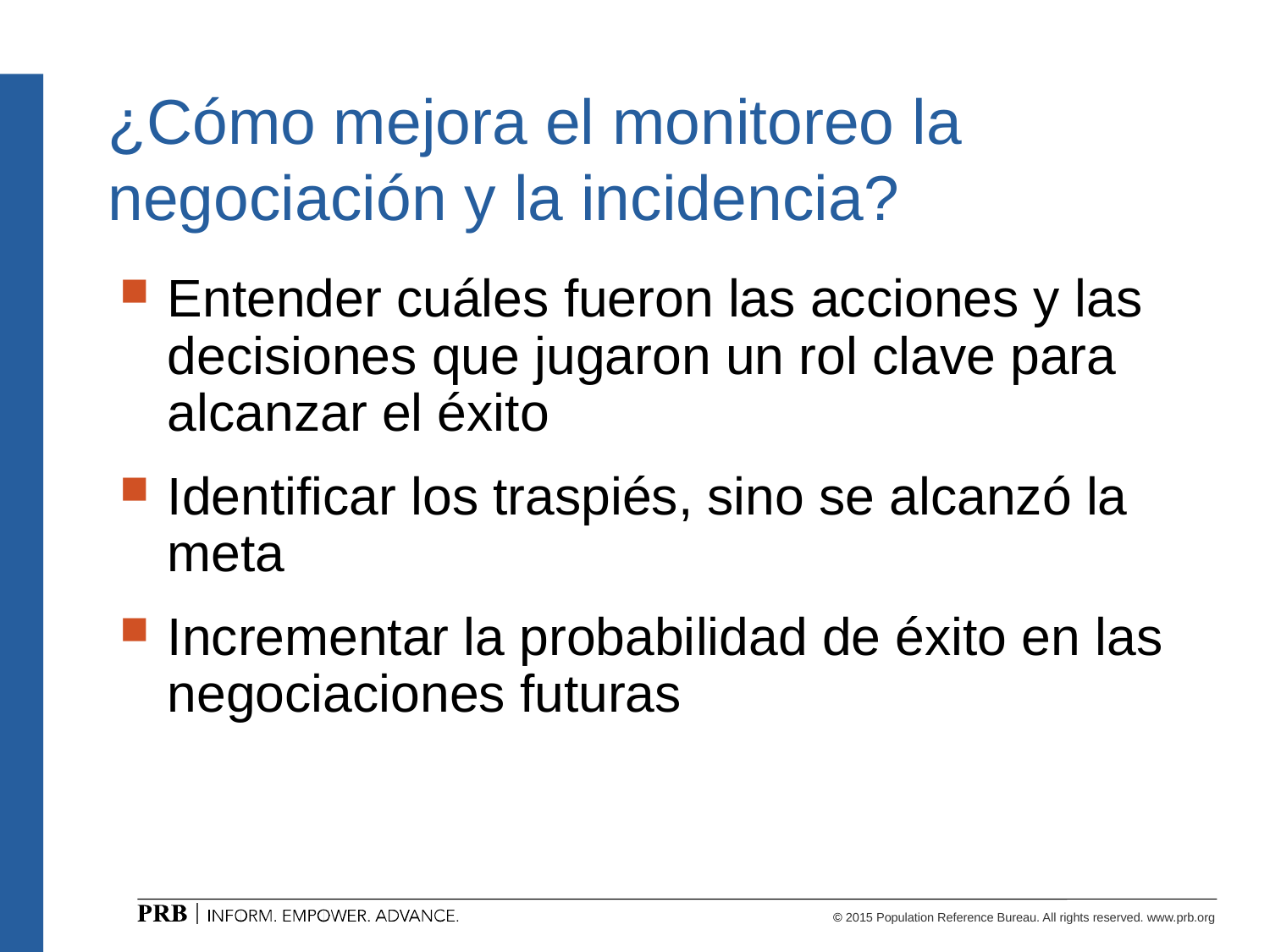

# ¿Cómo mejora el monitoreo la negociación y la incidencia?
Entender cuáles fueron las acciones y las decisiones que jugaron un rol clave para alcanzar el éxito
Identificar los traspiés, sino se alcanzó la meta
Incrementar la probabilidad de éxito en las negociaciones futuras